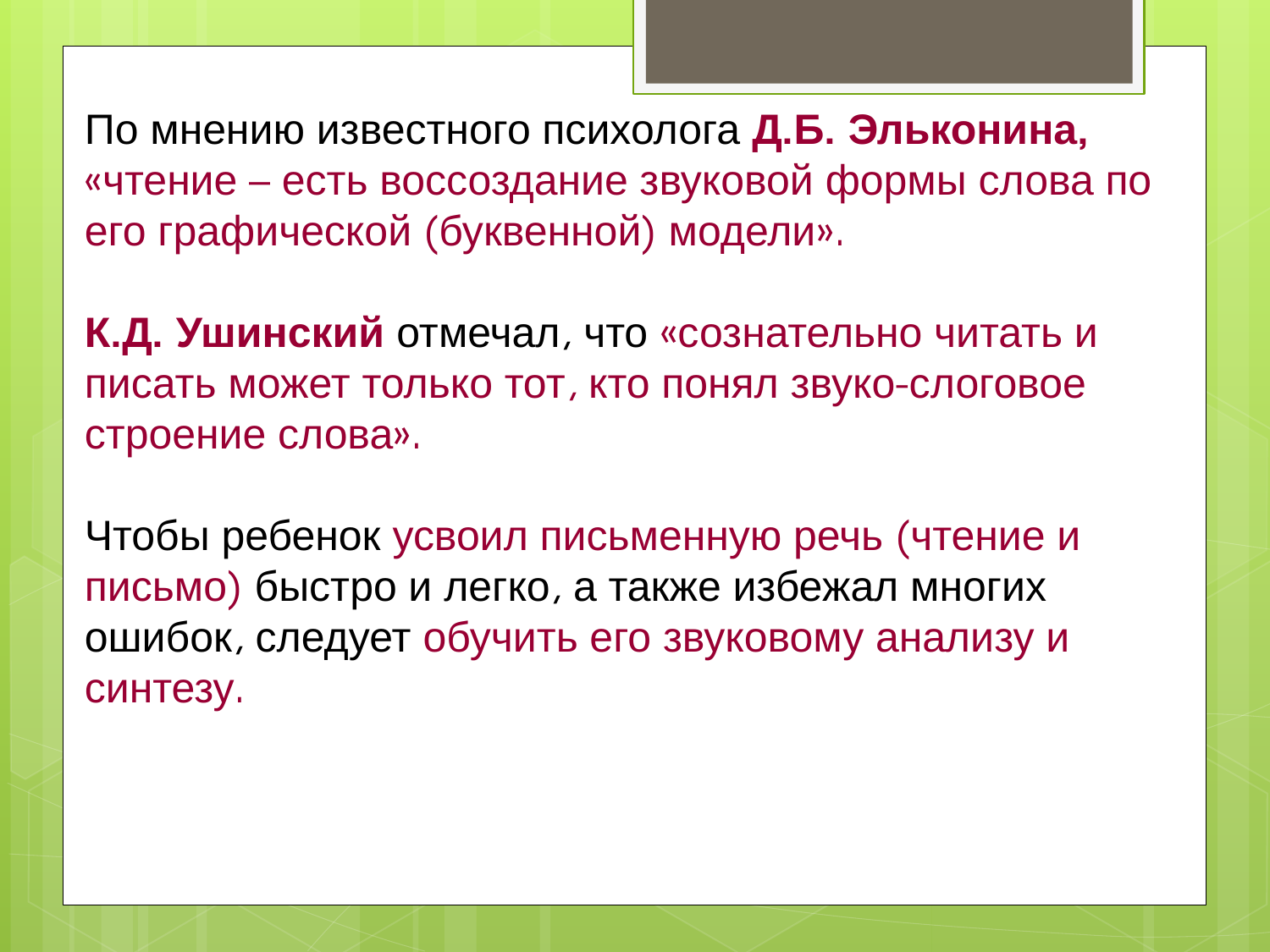

По мнению известного психолога Д.Б. Эльконина, «чтение – есть воссоздание звуковой формы слова по его графической (буквенной) модели».

К.Д. Ушинский отмечал, что «сознательно читать и писать может только тот, кто понял звуко-слоговое строение слова».

Чтобы ребенок усвоил письменную речь (чтение и письмо) быстро и легко, а также избежал многих ошибок, следует обучить его звуковому анализу и синтезу.